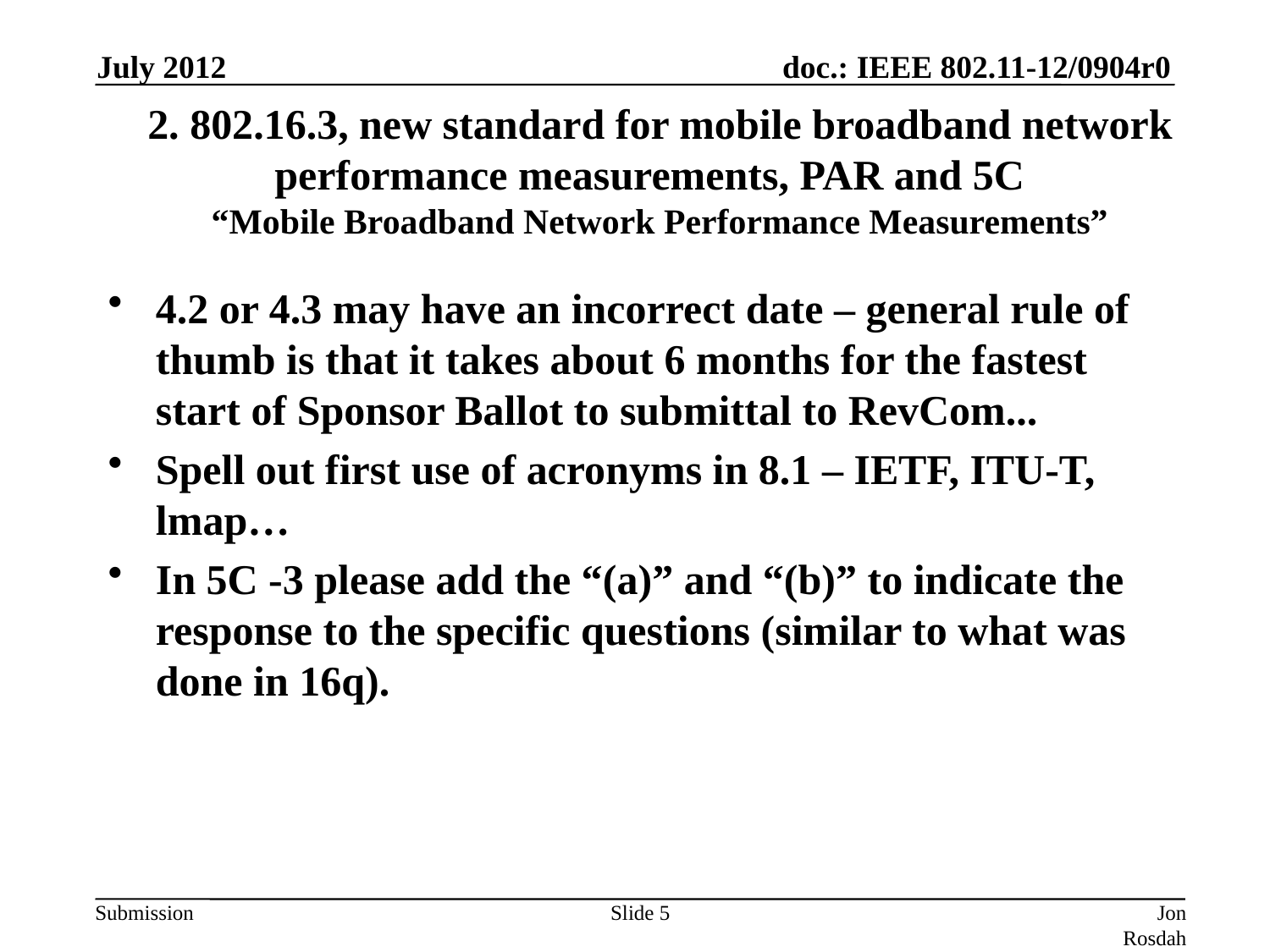

July 2012
# 2. 802.16.3, new standard for mobile broadband network performance measurements, PAR and 5C “Mobile Broadband Network Performance Measurements”
4.2 or 4.3 may have an incorrect date – general rule of thumb is that it takes about 6 months for the fastest start of Sponsor Ballot to submittal to RevCom...
Spell out first use of acronyms in 8.1 – IETF, ITU-T, lmap…
In 5C -3 please add the “(a)” and “(b)” to indicate the response to the specific questions (similar to what was done in 16q).

Slide 5
Jon Rosdahl (CSR)